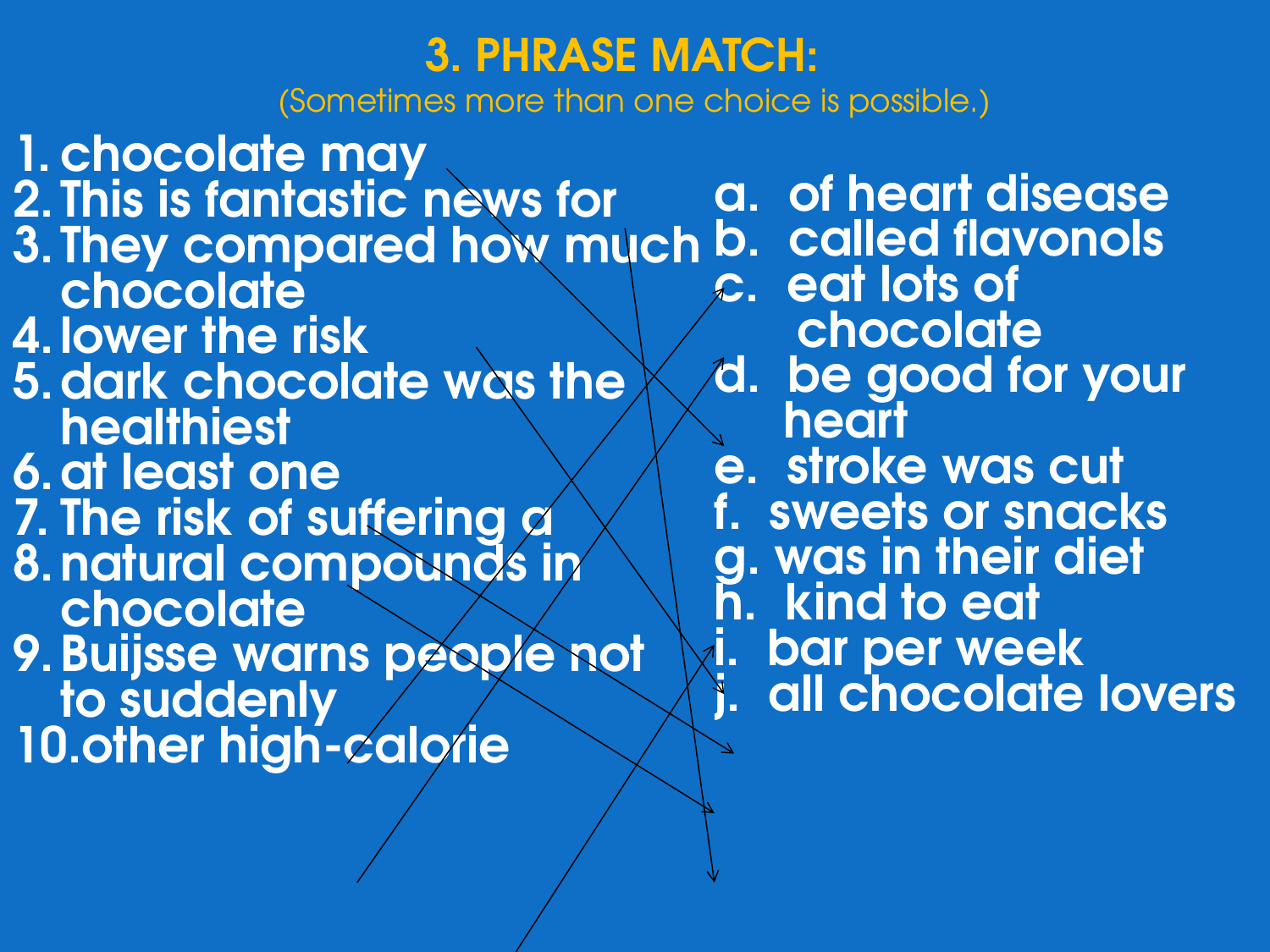

# 3. PHRASE MATCH:   (Sometimes more than one choice is possible.)
| chocolate may This is fantastic news for They compared how much chocolate lower the risk dark chocolate was the healthiest at least one The risk of suffering a natural compounds in chocolate Buijsse warns people not to suddenly other high-calorie | a. of heart disease b. called flavonols c. eat lots of chocolate d. be good for your heart e. stroke was cut f. sweets or snacks g. was in their diet h. kind to eat i. bar per week j. all chocolate lovers |
| --- | --- |